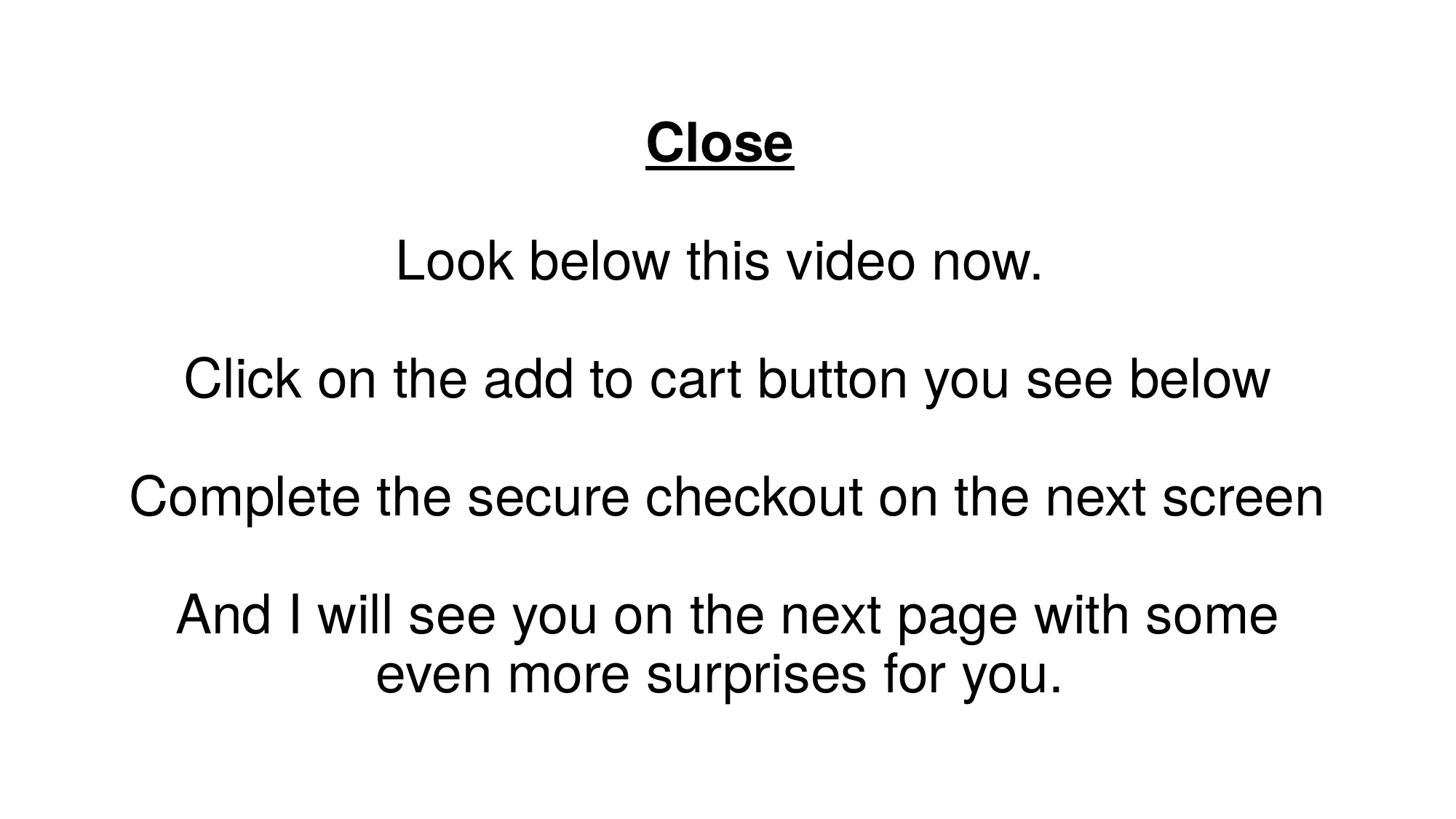

# Close Look below this video now. Click on the add to cart button you see below Complete the secure checkout on the next screen And I will see you on the next page with some even more surprises for you.